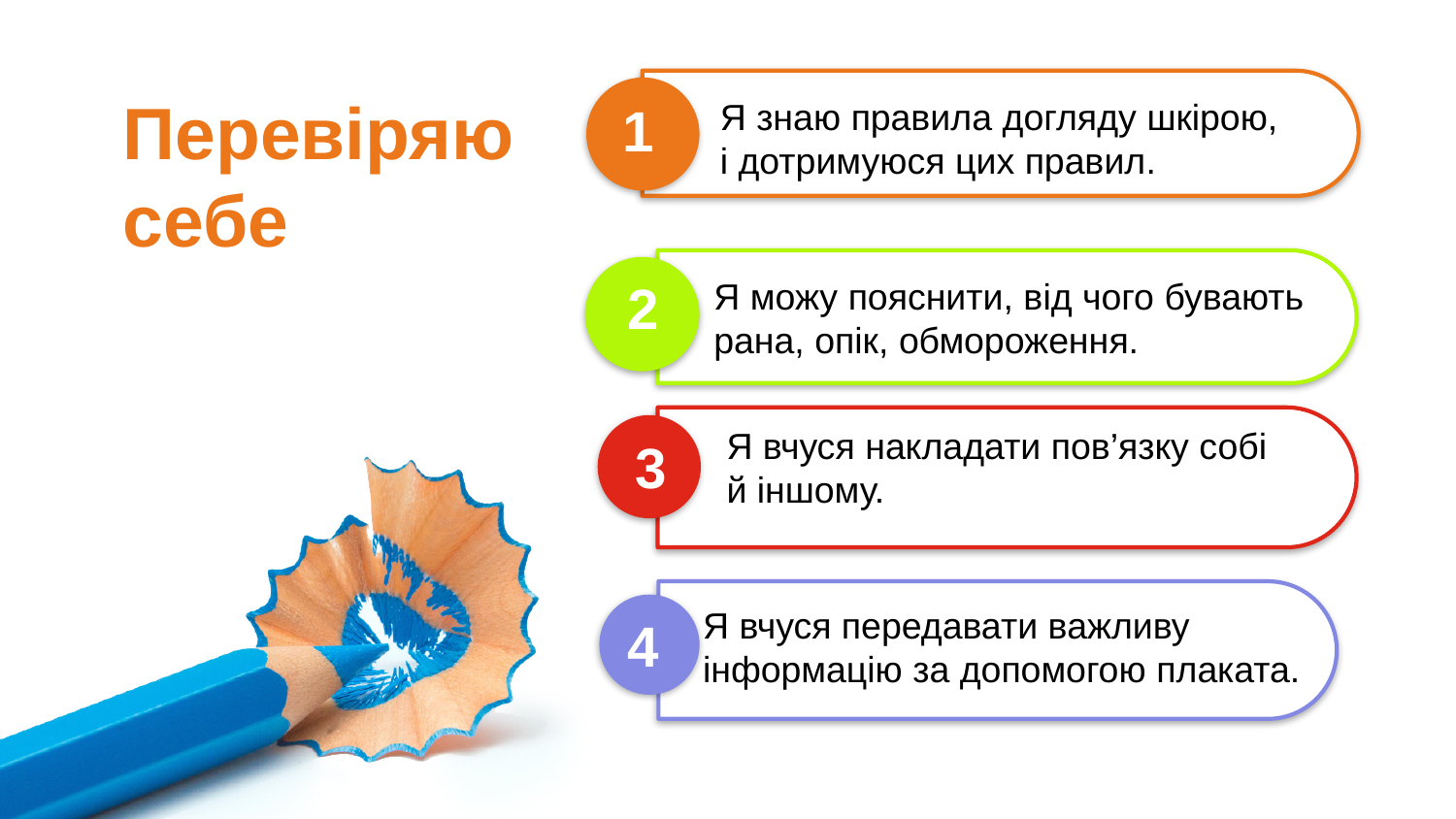

Перевіряю себе

Я знаю правила догляду шкірою,
і дотримуюся цих правил.
1

2
Я можу пояснити, від чого бувають
рана, опік, обмороження.

Я вчуся накладати пов’язку собі
й іншому.
3

Я вчуся передавати важливу
інформацію за допомогою плаката.

4